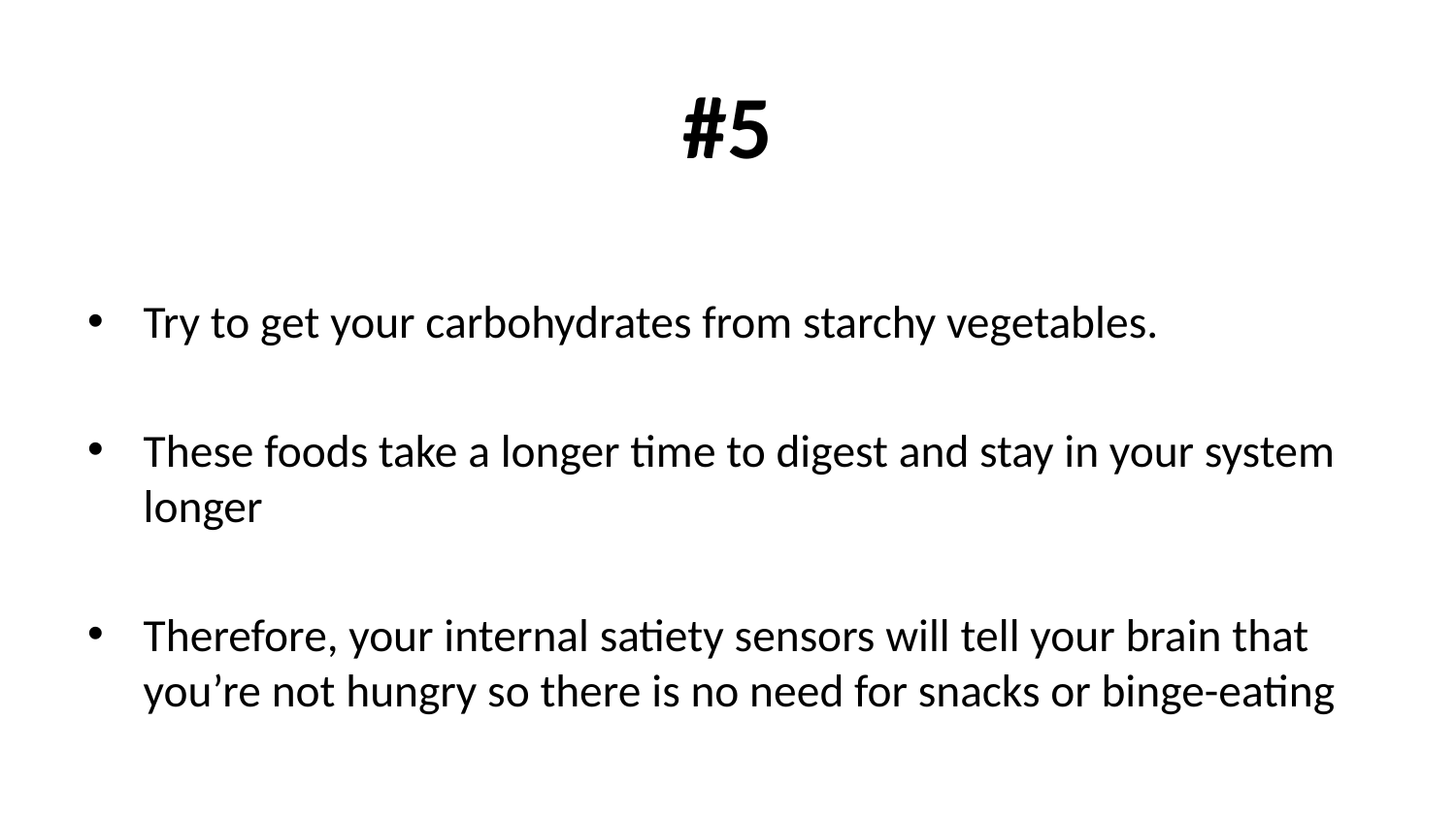

# #5

Try to get your carbohydrates from starchy vegetables.

These foods take a longer time to digest and stay in your system longer

Therefore, your internal satiety sensors will tell your brain that you’re not hungry so there is no need for snacks or binge-eating